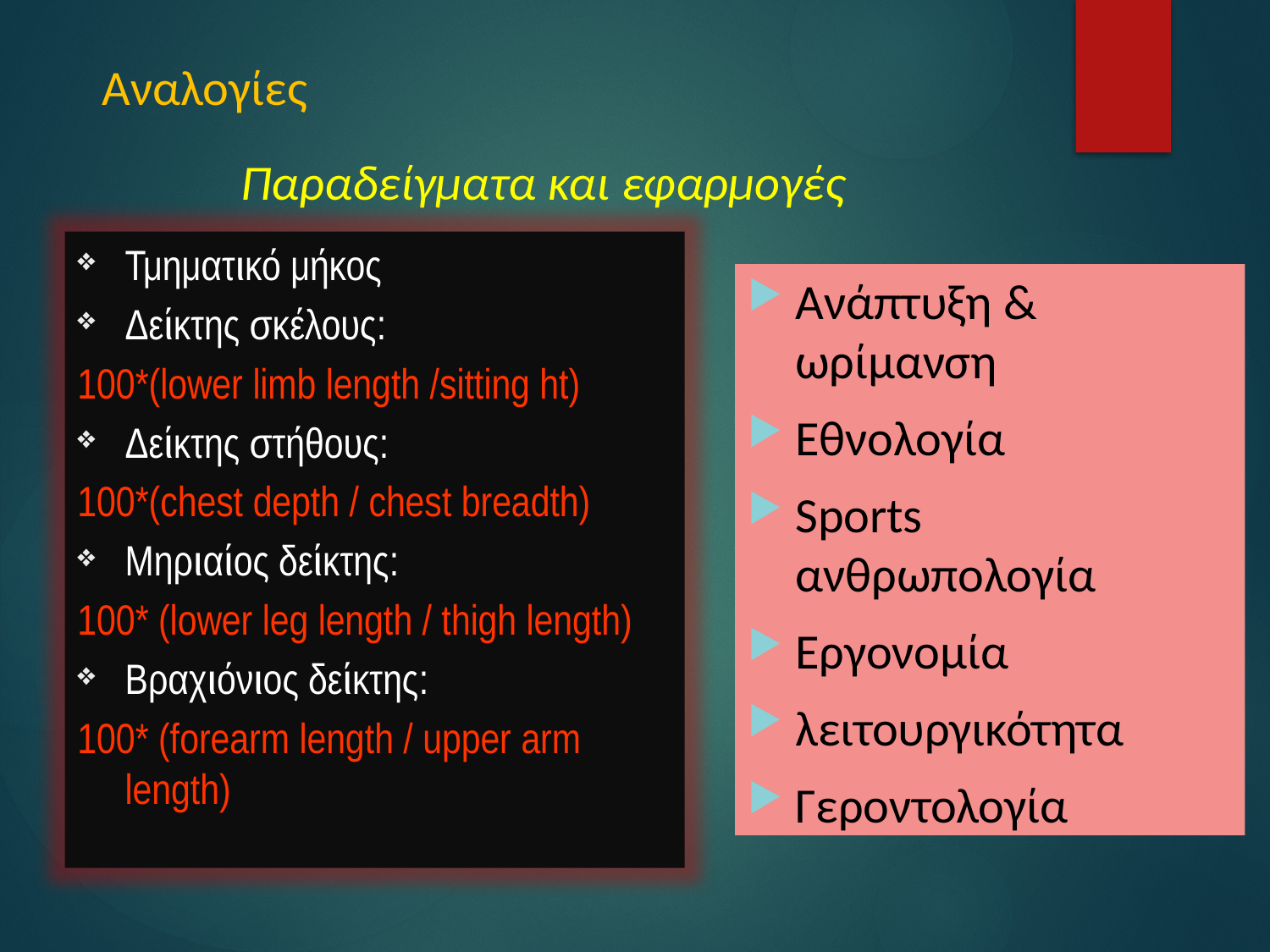

# Αναλογίες
Παραδείγματα και εφαρμογές
Τμηματικό μήκος
Δείκτης σκέλους:
100*(lower limb length /sitting ht)
Δείκτης στήθους:
100*(chest depth / chest breadth)
Μηριαίος δείκτης:
100* (lower leg length / thigh length)
Βραχιόνιος δείκτης:
100* (forearm length / upper arm length)

Ανάπτυξη & ωρίμανση
Εθνολογία
Sports ανθρωπολογία
Εργονομία
λειτουργικότητα
Γεροντολογία